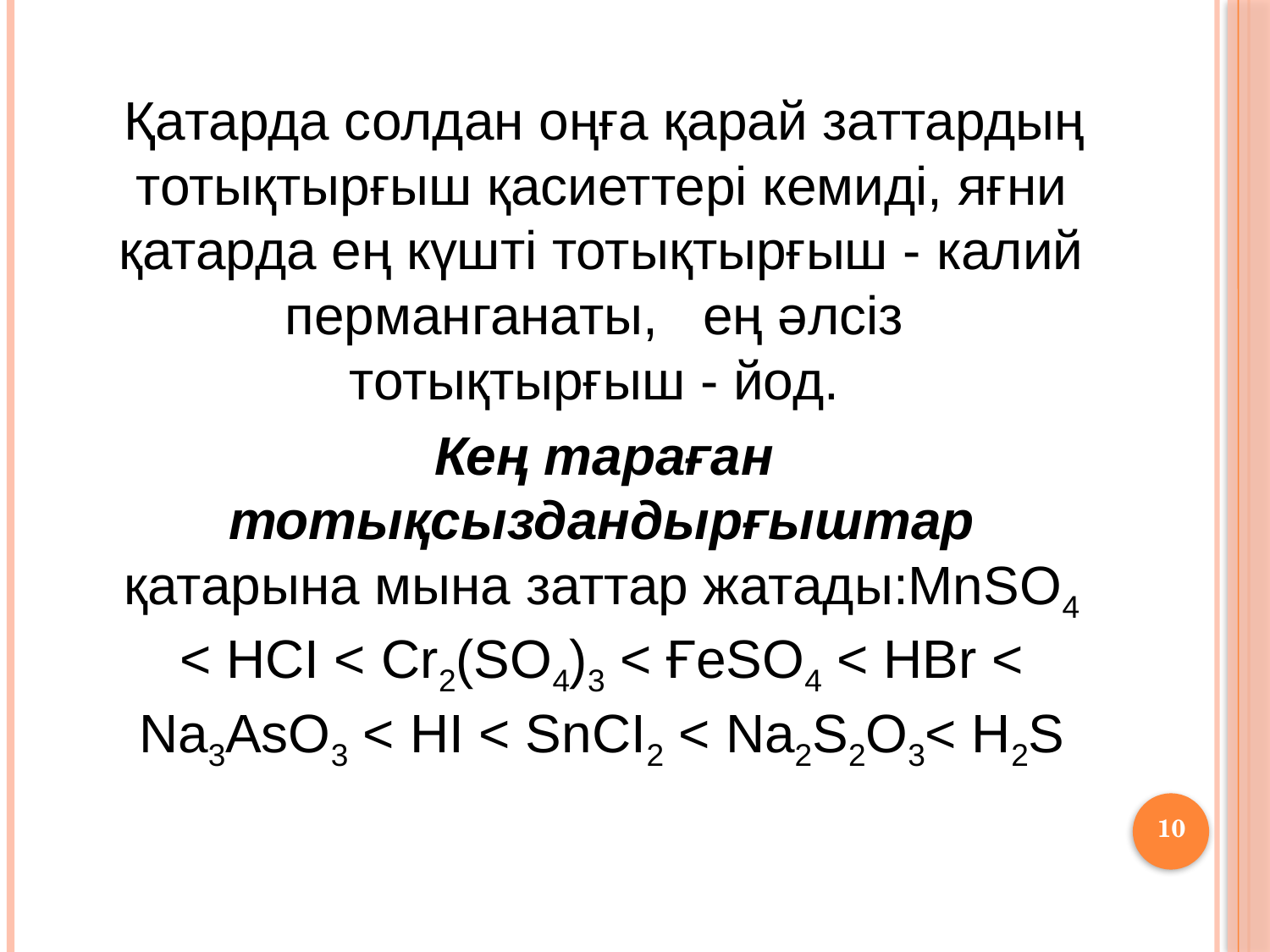

Қатарда солдан оңға қарай заттардың тотықтырғыш қасиеттері кемиді, яғни қатарда ең күшті тотықтырғыш - калий перманганаты,   ең әлсіз  тотықтырғыш - йод.
   Кең тараған тотықсыздандырғыштар қатарына мына заттар жатады:МnSО4 < НСІ < Сr2(SО4)3 < ҒеSО4 < НВr < Nа3АsО3 < НІ < SnСІ2 < Nа2S2О3< Н2S

10